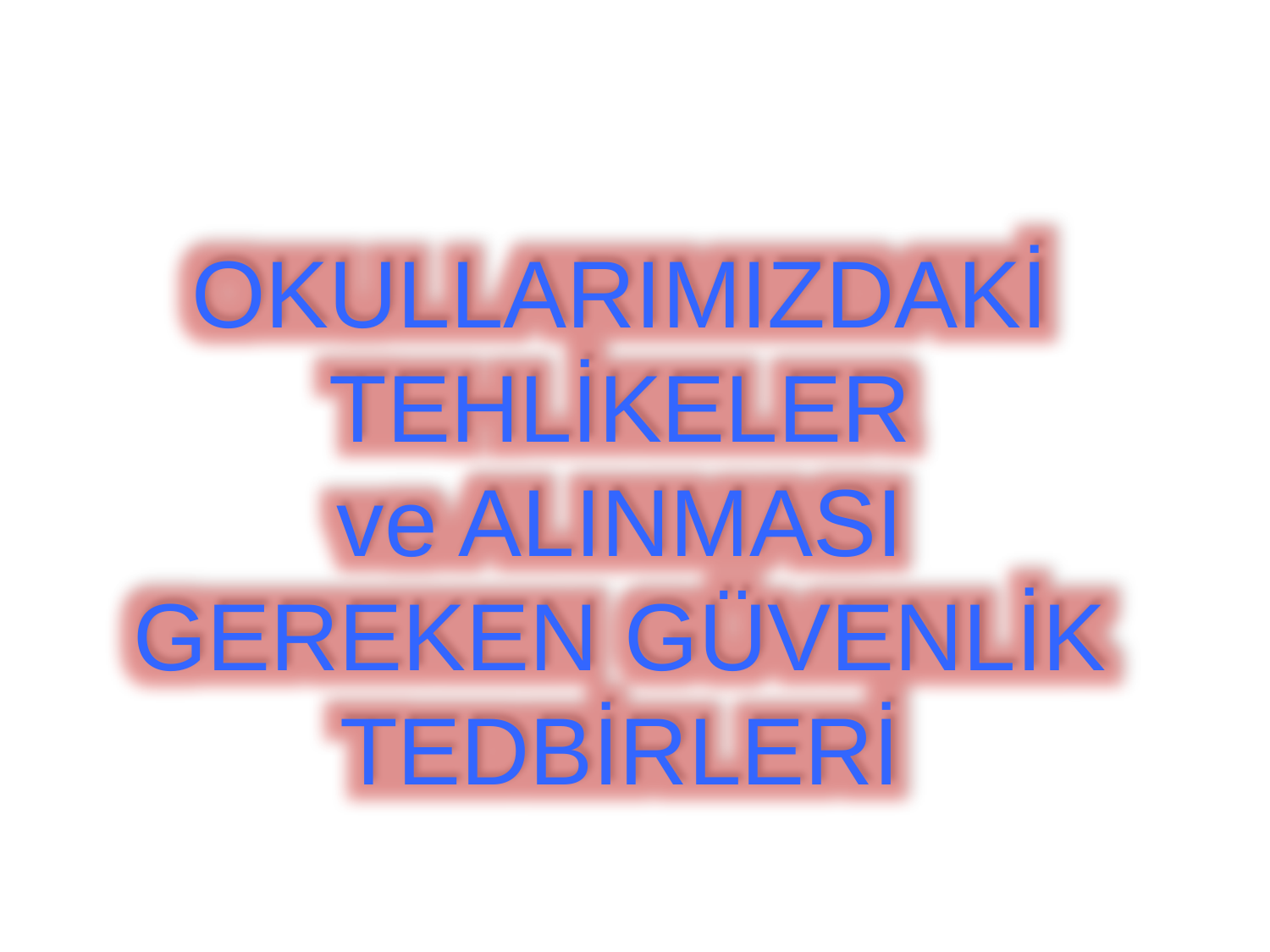

OKULLARIMIZDAKİ TEHLİKELER
ve ALINMASI GEREKEN GÜVENLİK TEDBİRLERİ